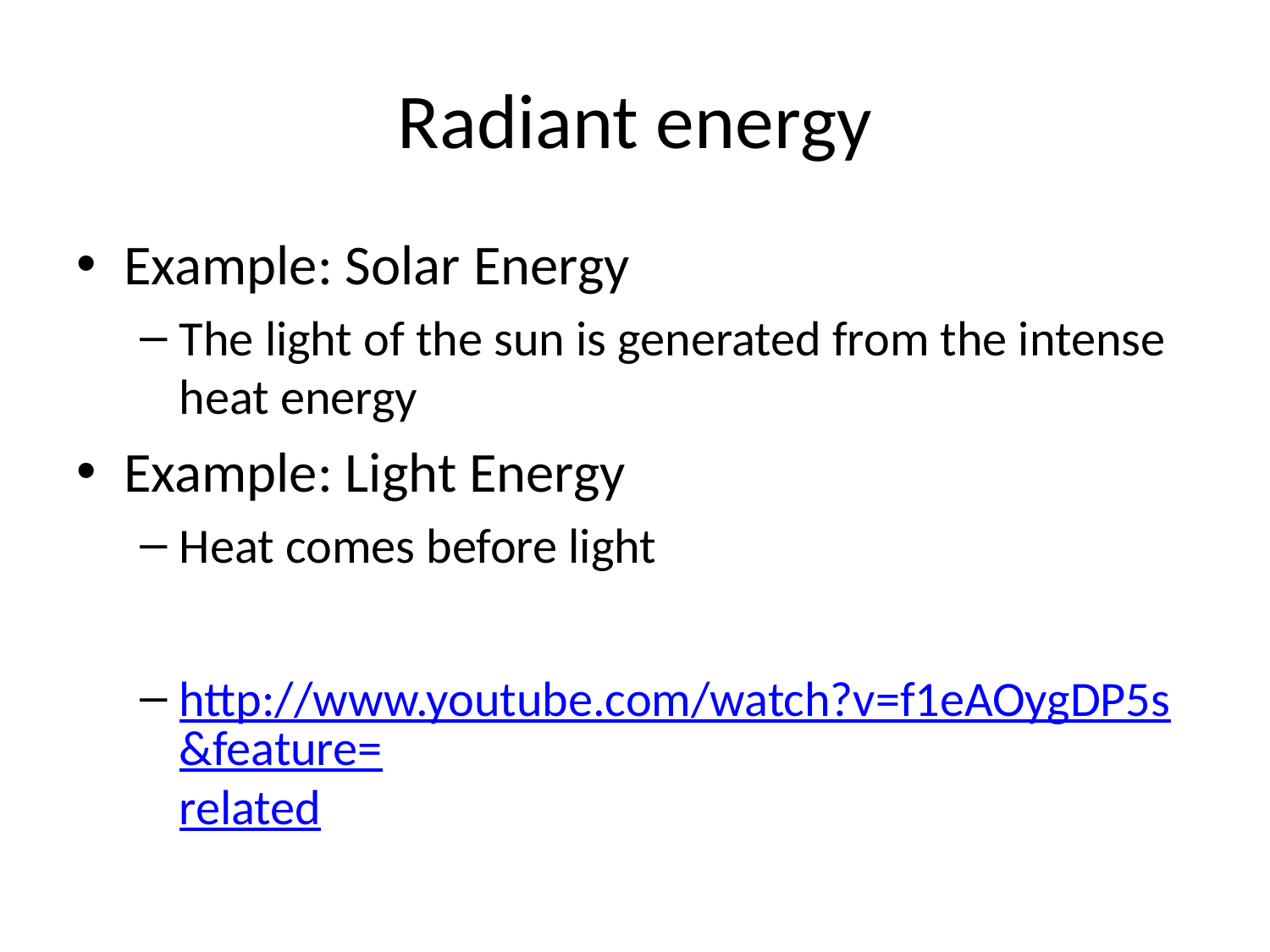

# Radiant energy
Example: Solar Energy
The light of the sun is generated from the intense heat energy
Example: Light Energy
Heat comes before light

http://www.youtube.com/watch?v=f1eAOygDP5s&feature=related